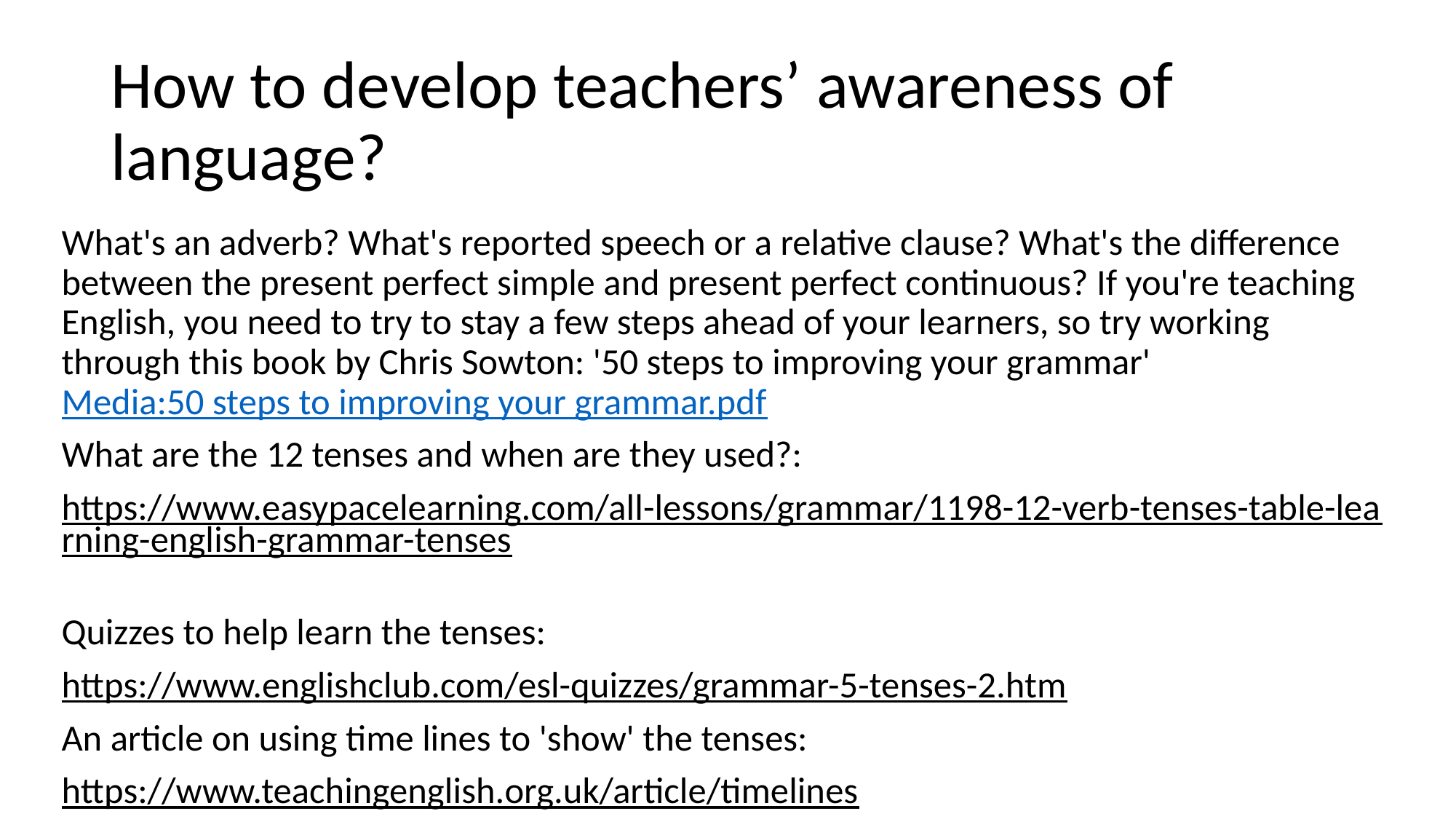

# How to develop teachers’ awareness of language?
What's an adverb? What's reported speech or a relative clause? What's the difference between the present perfect simple and present perfect continuous? If you're teaching English, you need to try to stay a few steps ahead of your learners, so try working through this book by Chris Sowton: '50 steps to improving your grammar' Media:50 steps to improving your grammar.pdf
What are the 12 tenses and when are they used?:
https://www.easypacelearning.com/all-lessons/grammar/1198-12-verb-tenses-table-learning-english-grammar-tenses
Quizzes to help learn the tenses:
https://www.englishclub.com/esl-quizzes/grammar-5-tenses-2.htm
An article on using time lines to 'show' the tenses:
https://www.teachingenglish.org.uk/article/timelines